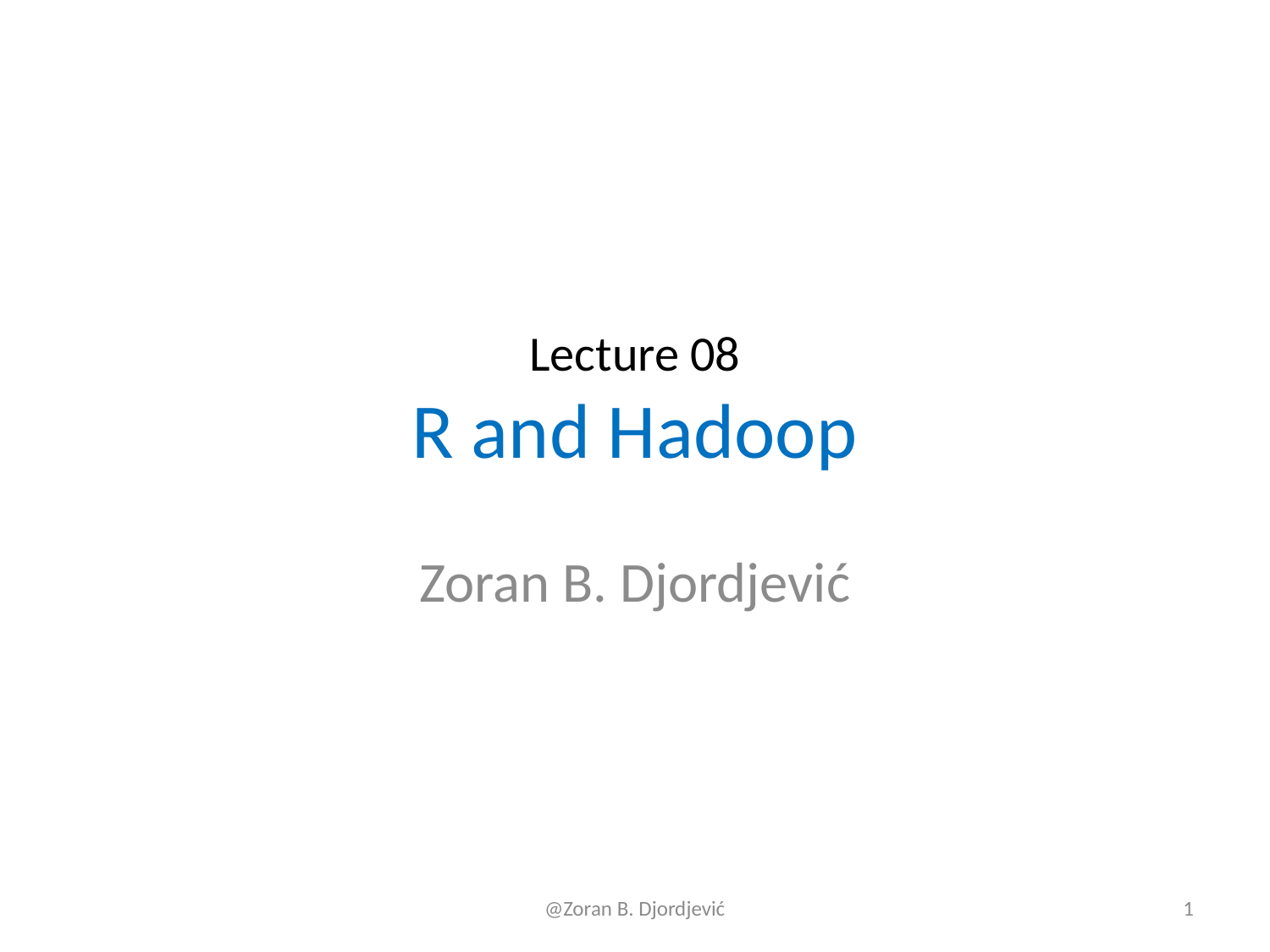

# Lecture 08 R and Hadoop
Zoran B. Djordjević
@Zoran B. Djordjević
1